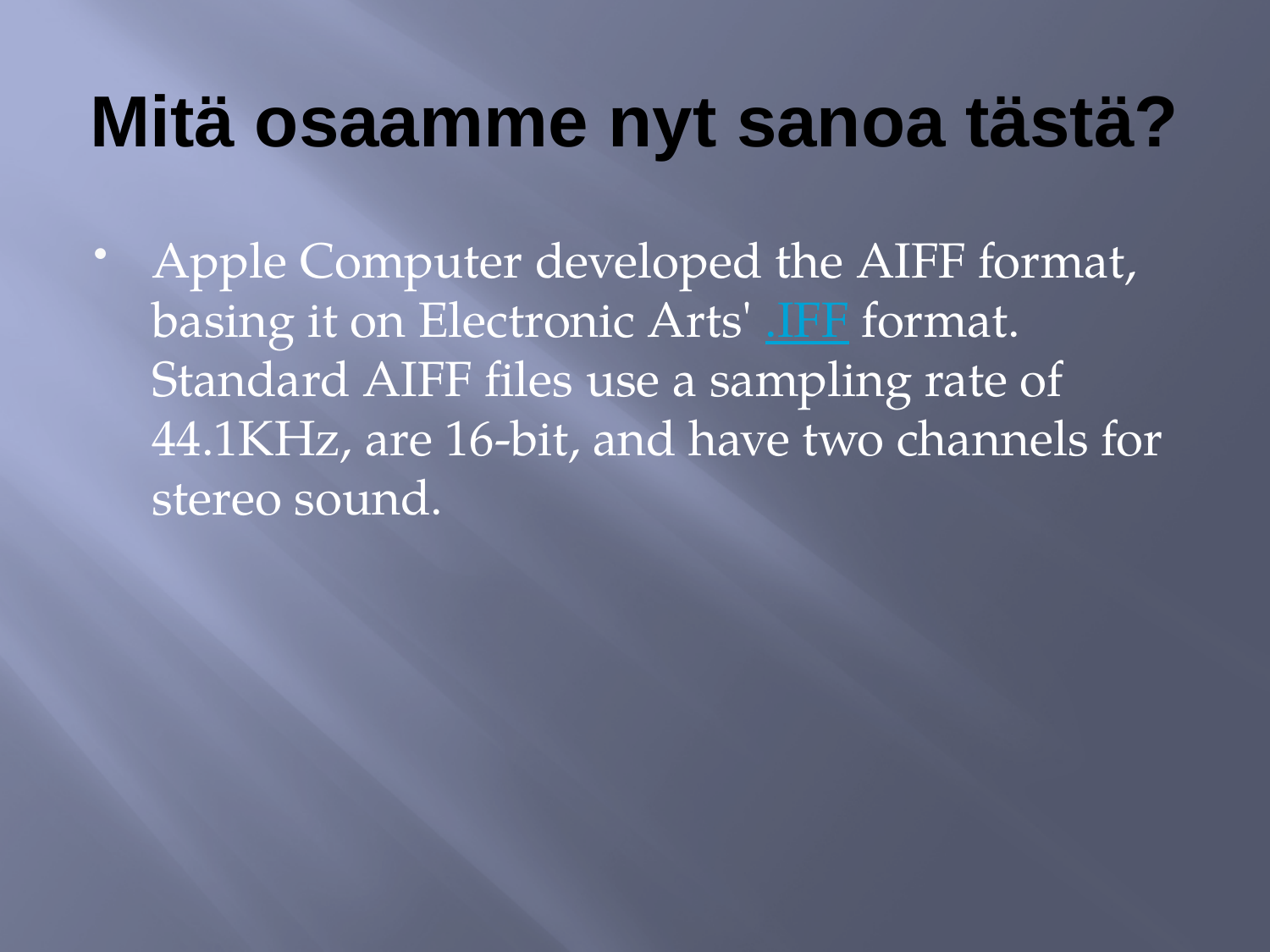

# Mitä osaamme nyt sanoa tästä?
Apple Computer developed the AIFF format, basing it on Electronic Arts' .IFF format. Standard AIFF files use a sampling rate of 44.1KHz, are 16-bit, and have two channels for stereo sound.